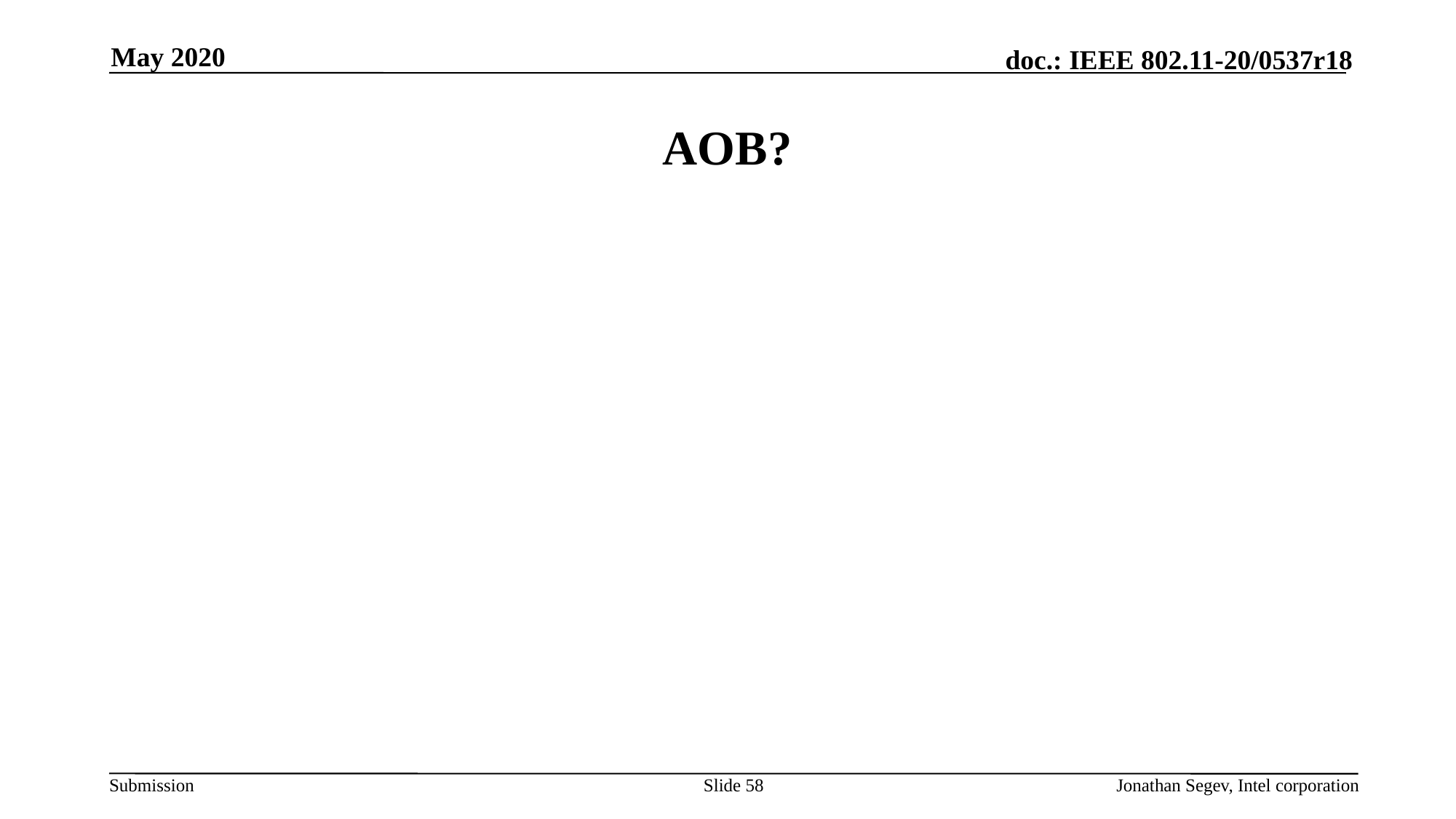

May 2020
# AOB?

Slide 58
Jonathan Segev, Intel corporation